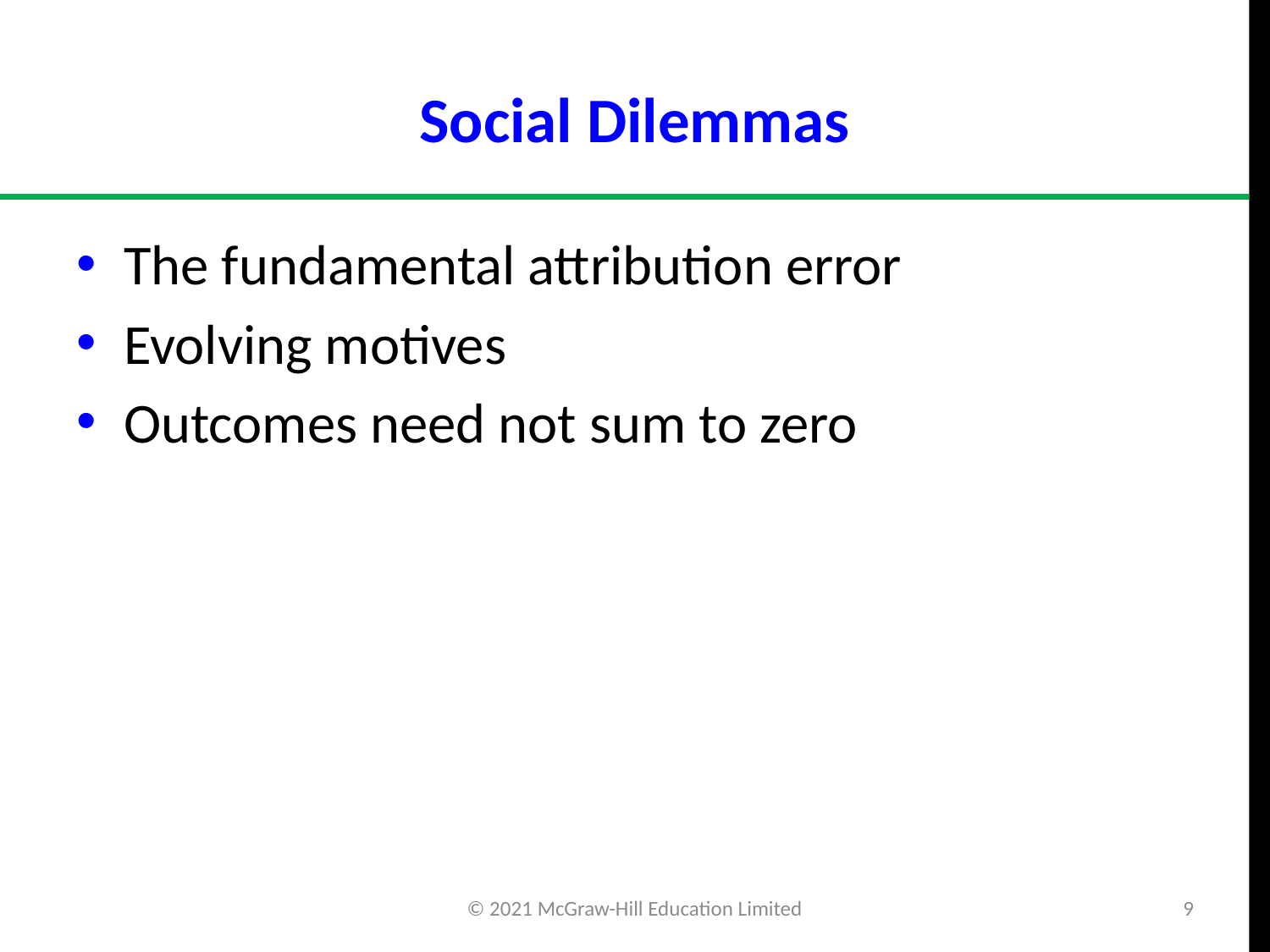

# Social Dilemmas
The fundamental attribution error
Evolving motives
Outcomes need not sum to zero
© 2021 McGraw-Hill Education Limited
9